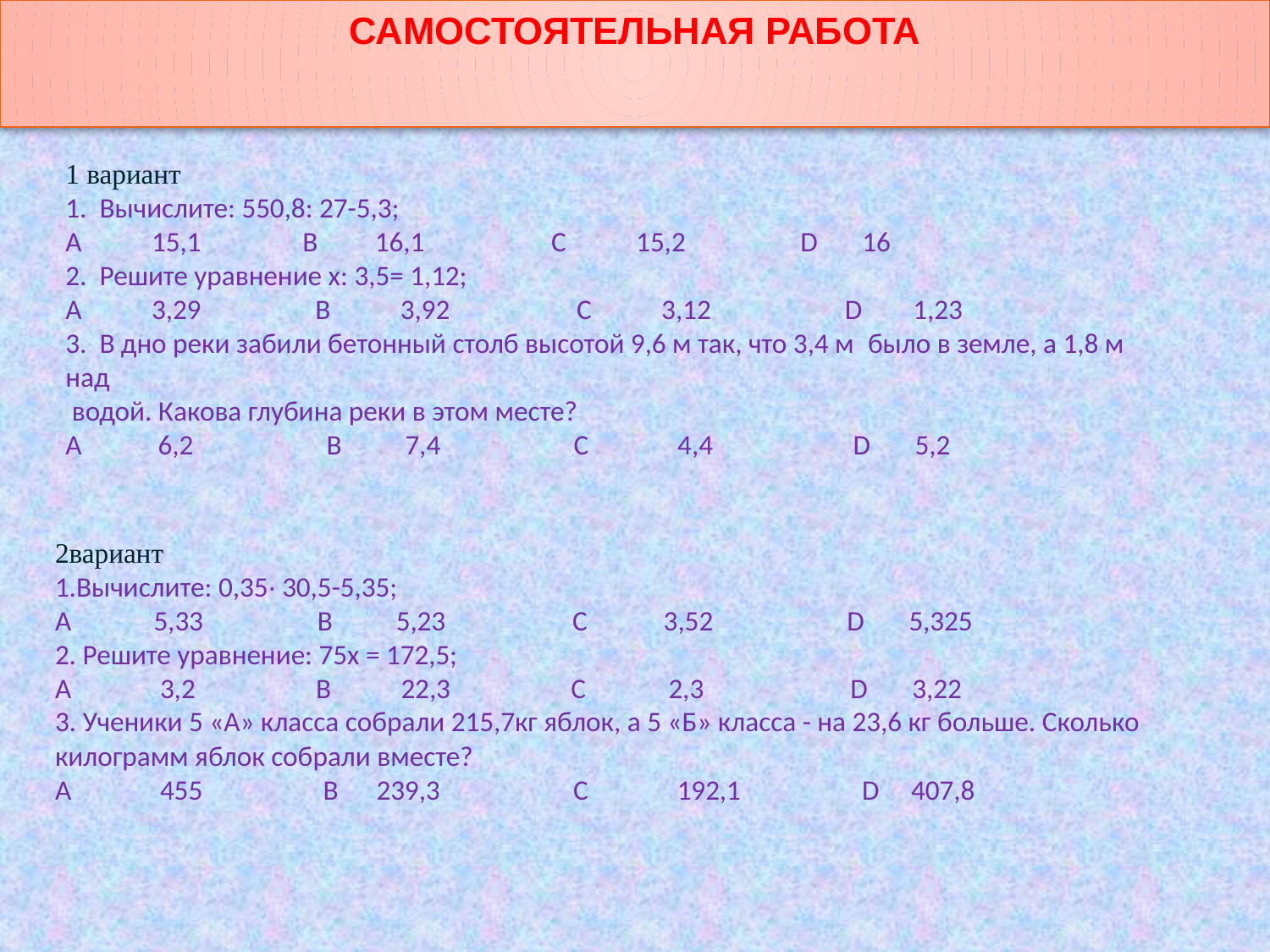

Самостоятельная работа
1 вариант
1.  Вычислите: 550,8: 27-5,3;
А           15,1                В         16,1                    С           15,2                  D       16
2.  Решите уравнение х: 3,5= 1,12;
А           3,29                  В           3,92                    С           3,12                     D        1,23
3.  В дно реки забили бетонный столб высотой 9,6 м так, что 3,4 м  было в земле, а 1,8 м над
 водой. Какова глубина реки в этом месте?
А            6,2                     В          7,4                     С              4,4                      D       5,2

2вариант
1.Вычислите: 0,35∙ 30,5-5,35;
А             5,33                  В          5,23                    С            3,52                     D       5,325
2. Решите уравнение: 75х = 172,5;
А              3,2                   В           22,3                   С             2,3                       D       3,22
3. Ученики 5 «А» класса собрали 215,7кг яблок, а 5 «Б» класса - на 23,6 кг больше. Сколько килограмм яблок собрали вместе?
А              455                   В      239,3                     С              192,1                   D     407,8